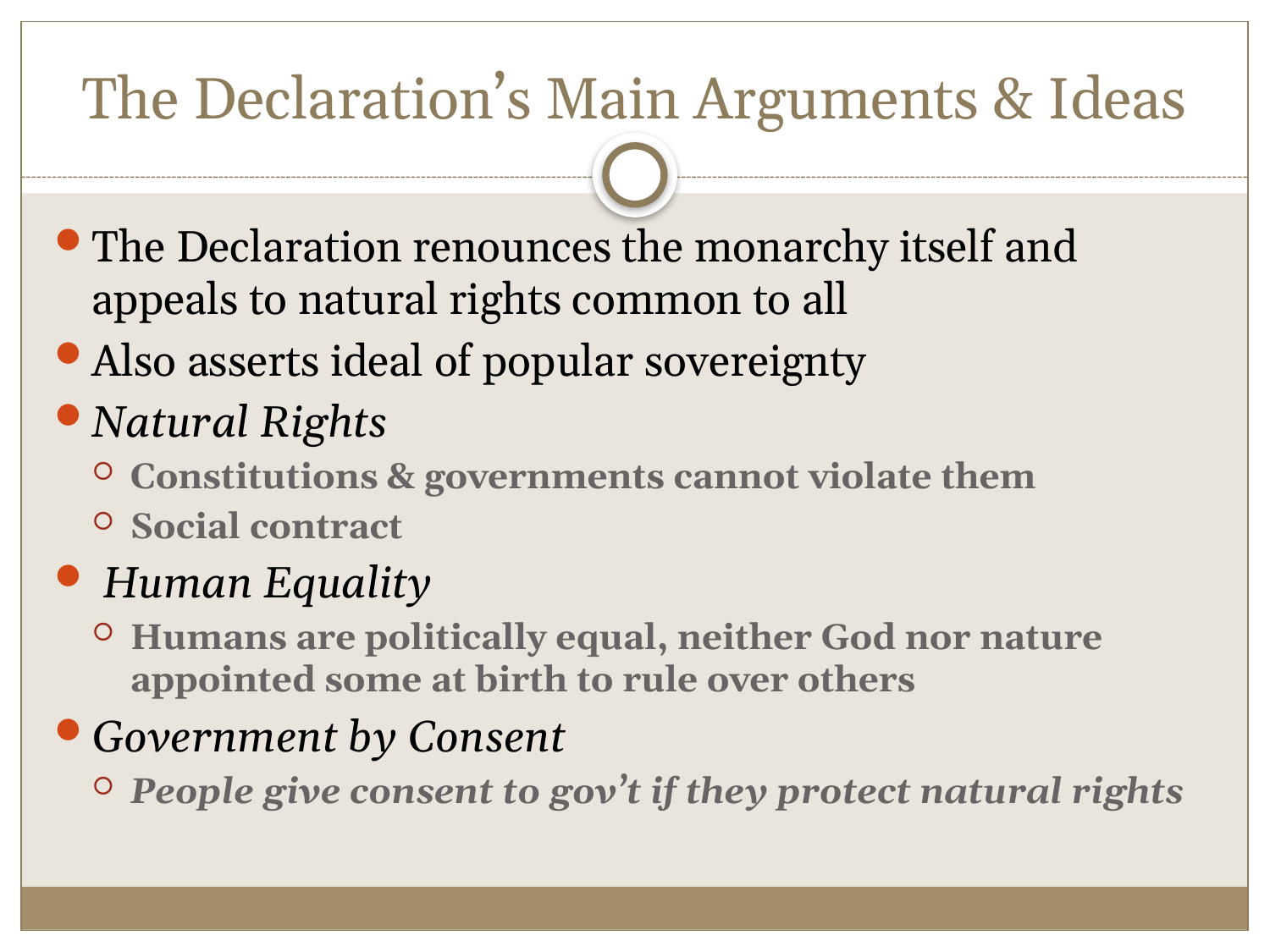

# The Declaration’s Main Arguments & Ideas
The Declaration renounces the monarchy itself and appeals to natural rights common to all
Also asserts ideal of popular sovereignty
Natural Rights
Constitutions & governments cannot violate them
Social contract
 Human Equality
Humans are politically equal, neither God nor nature appointed some at birth to rule over others
Government by Consent
People give consent to gov’t if they protect natural rights